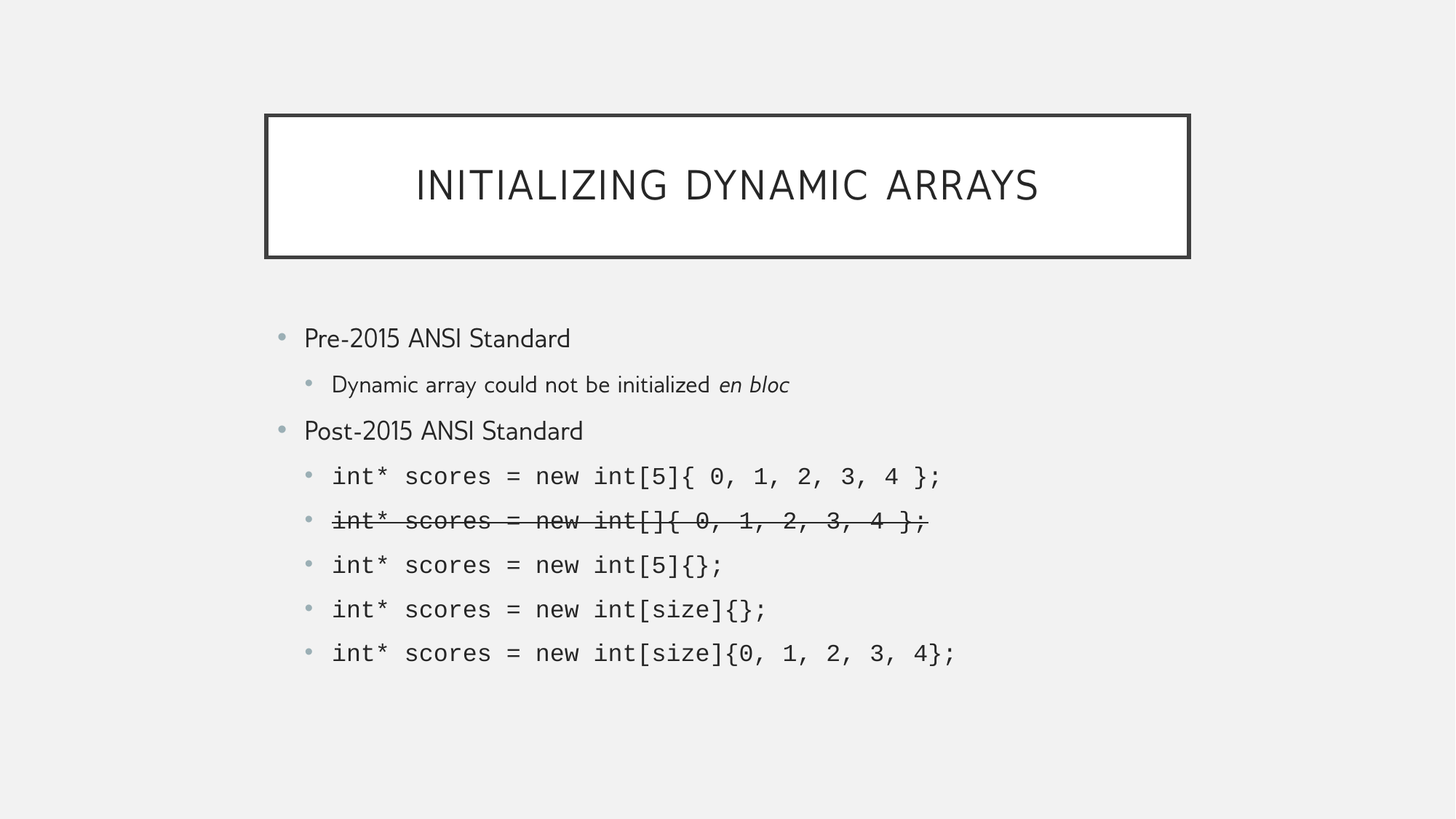

# Initializing Dynamic Arrays
Pre-2015 ANSI Standard
Dynamic array could not be initialized en bloc
Post-2015 ANSI Standard
int* scores = new int[5]{ 0, 1, 2, 3, 4 };
int* scores = new int[]{ 0, 1, 2, 3, 4 };
int* scores = new int[5]{};
int* scores = new int[size]{};
int* scores = new int[size]{0, 1, 2, 3, 4};